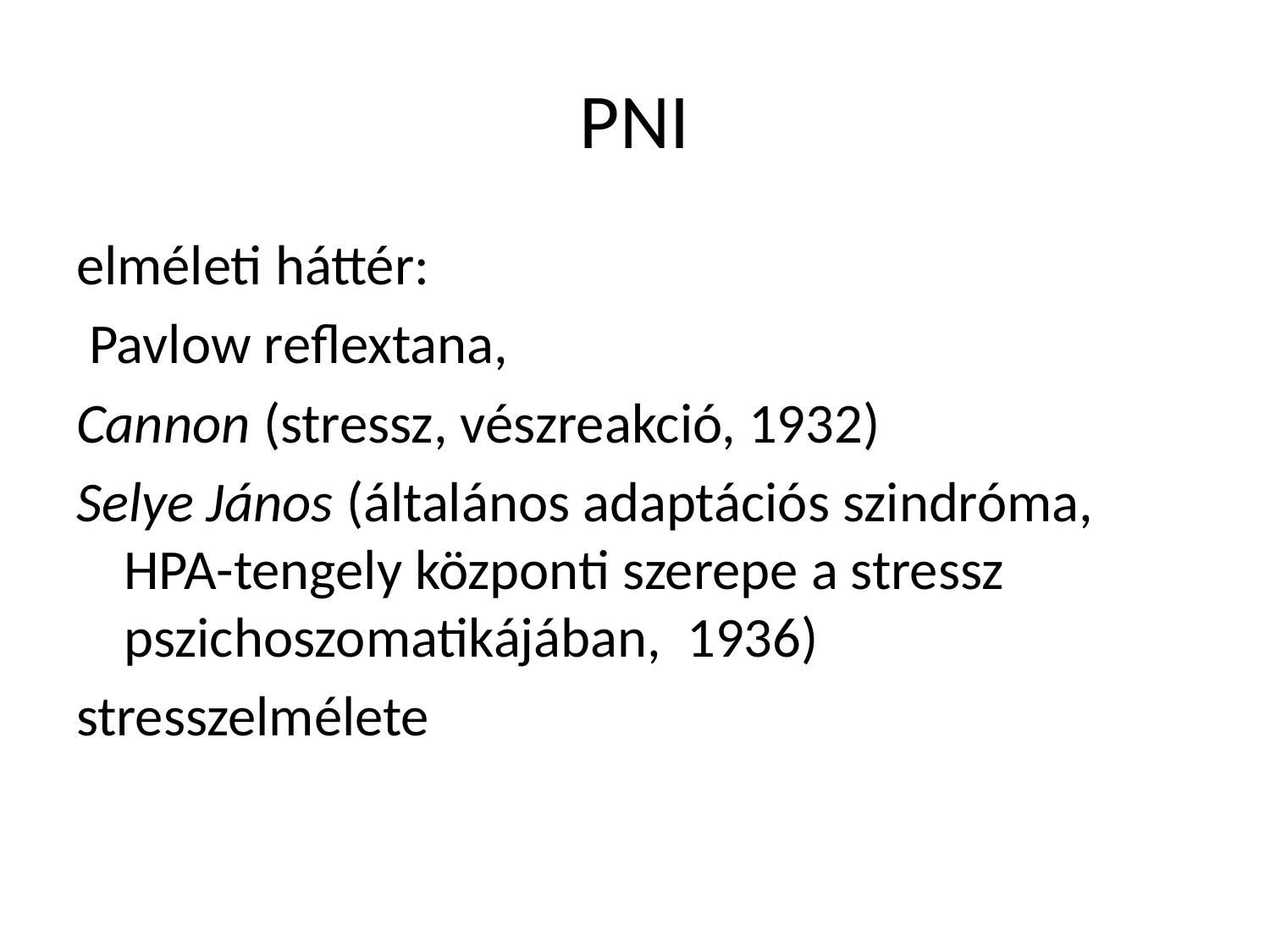

# PNI
elméleti háttér:
 Pavlow reflextana,
Cannon (stressz, vész­reakció, 1932)
Selye János (általános adaptációs szindróma, HPA-tengely központi szerepe a stressz pszichoszomatikájában,  1936)
stresszelmélete